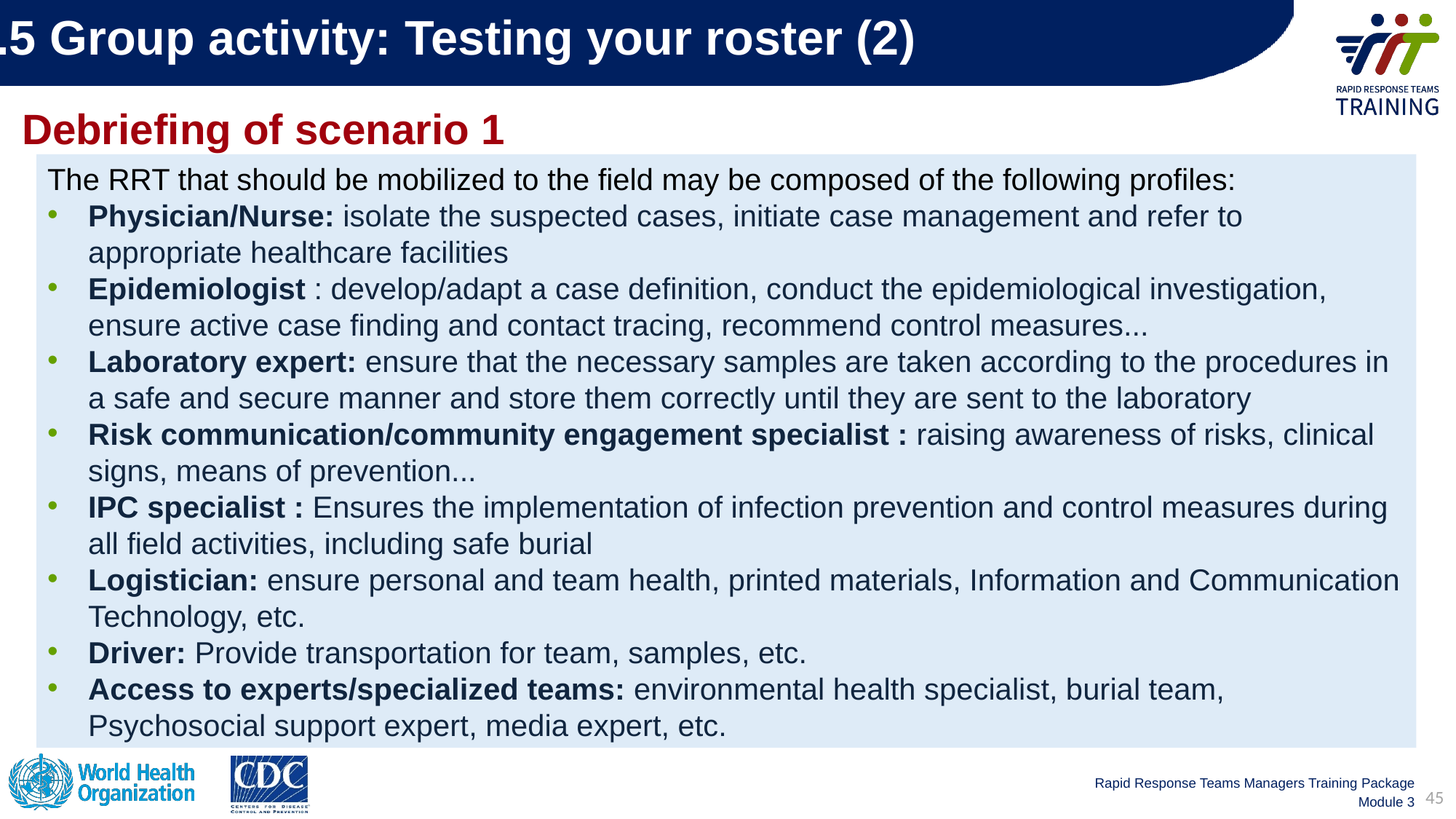

3.5 Group activity: Testing your roster (2)
Debriefing of scenario 1
The RRT that should be mobilized to the field may be composed of the following profiles:
Physician/Nurse: isolate the suspected cases, initiate case management and refer to appropriate healthcare facilities
Epidemiologist : develop/adapt a case definition, conduct the epidemiological investigation, ensure active case finding and contact tracing, recommend control measures...
Laboratory expert: ensure that the necessary samples are taken according to the procedures in a safe and secure manner and store them correctly until they are sent to the laboratory
Risk communication/community engagement specialist : raising awareness of risks, clinical signs, means of prevention...
IPC specialist : Ensures the implementation of infection prevention and control measures during all field activities, including safe burial
Logistician: ensure personal and team health​, printed materials, Information and Communication Technology, etc.
Driver: Provide transportation for team, samples, etc.
Access to experts/specialized teams: environmental health specialist, burial team, Psychosocial support expert​, media expert, etc.
45